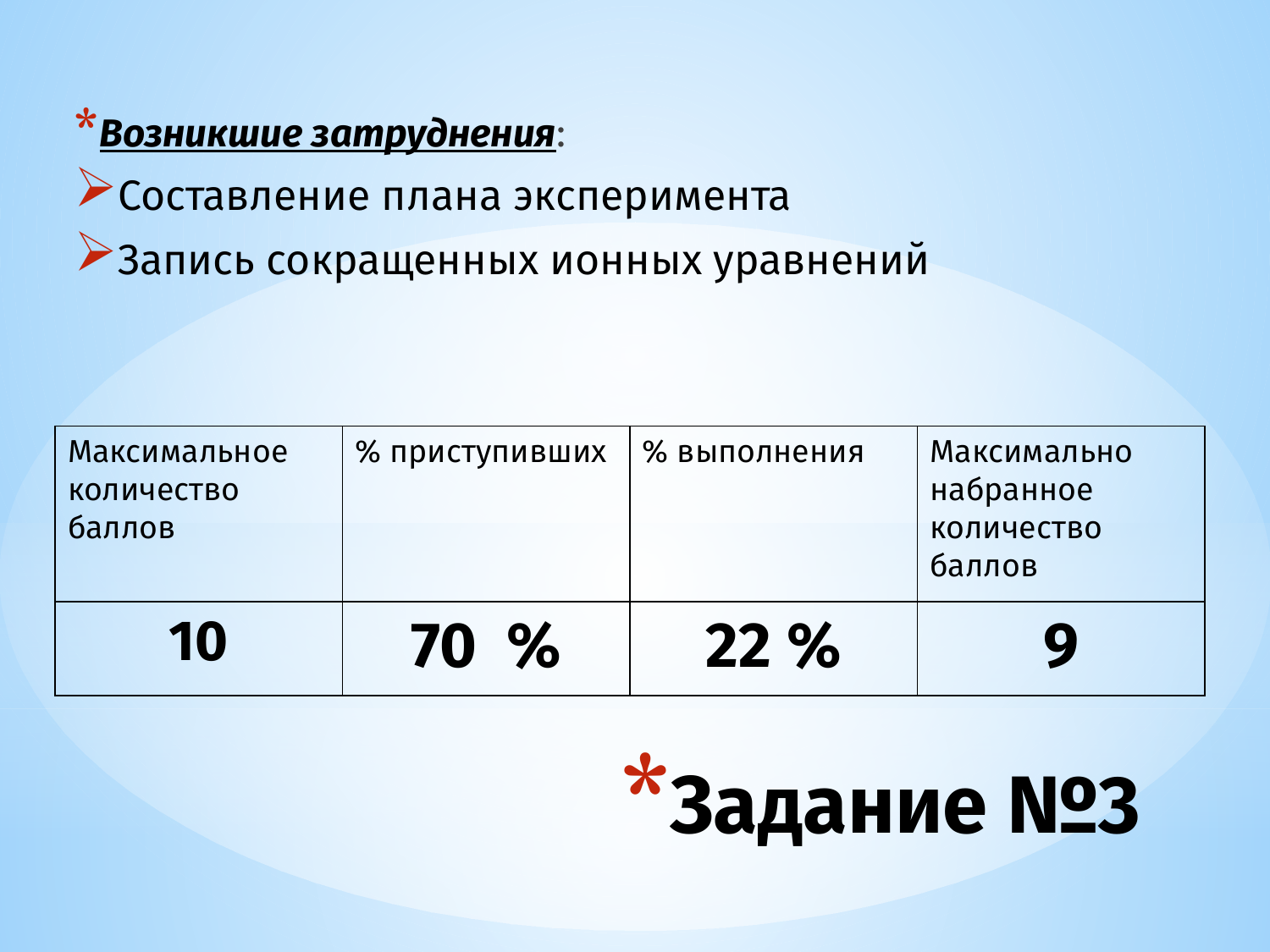

Возникшие затруднения:
Составление плана эксперимента
Запись сокращенных ионных уравнений

| Максимальное количество баллов | % приступивших | % выполнения | Максимально набранное количество баллов |
| --- | --- | --- | --- |
| 10 | 70 % | 22 % | 9 |
# Задание №3